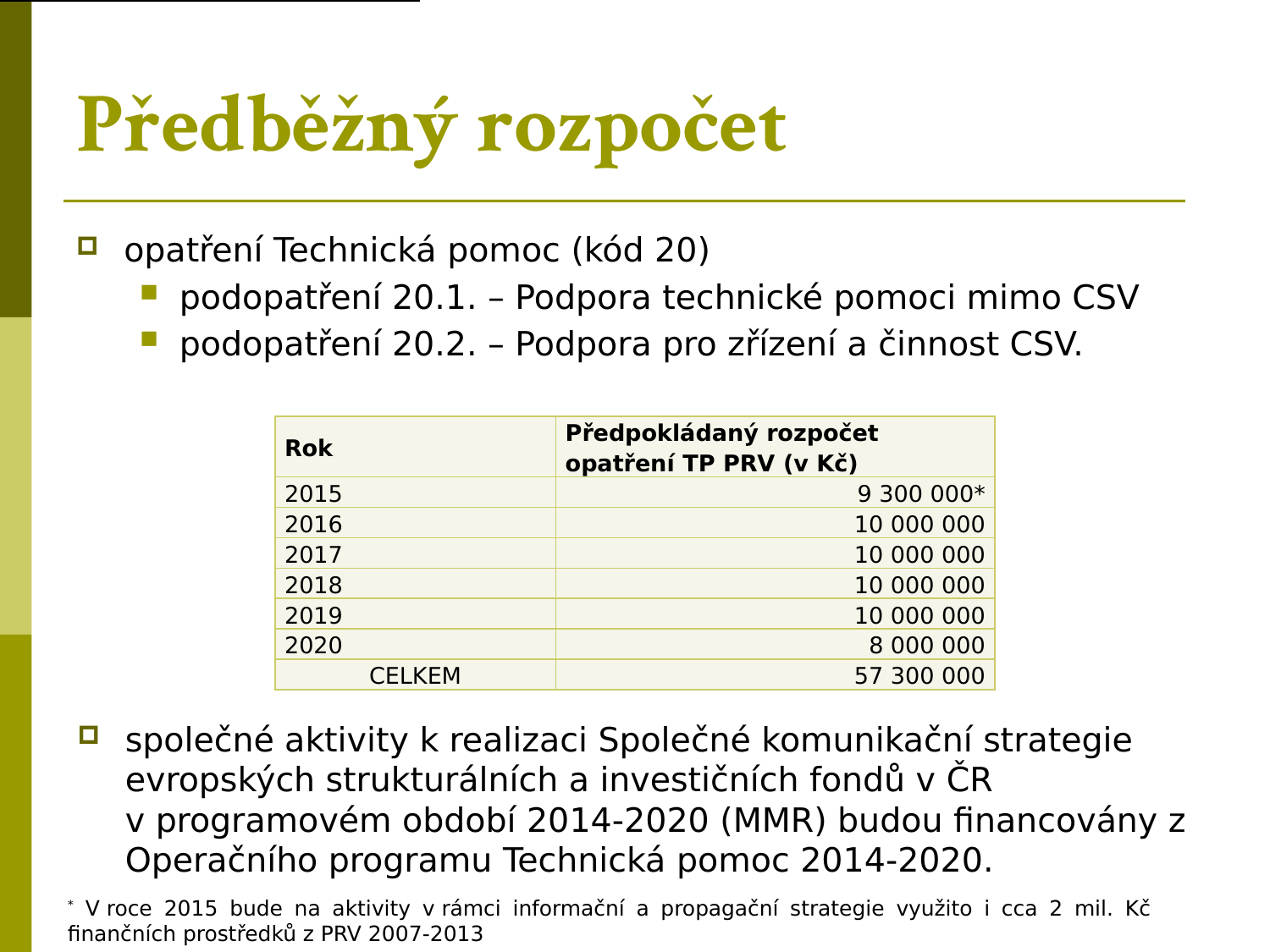

# Předběžný rozpočet
opatření Technická pomoc (kód 20)
podopatření 20.1. – Podpora technické pomoci mimo CSV
podopatření 20.2. – Podpora pro zřízení a činnost CSV.
| Rok | Předpokládaný rozpočet opatření TP PRV (v Kč) |
| --- | --- |
| 2015 | 9 300 000\* |
| 2016 | 10 000 000 |
| 2017 | 10 000 000 |
| 2018 | 10 000 000 |
| 2019 | 10 000 000 |
| 2020 | 8 000 000 |
| CELKEM | 57 300 000 |
společné aktivity k realizaci Společné komunikační strategie evropských strukturálních a investičních fondů v ČR v programovém období 2014-2020 (MMR) budou financovány z Operačního programu Technická pomoc 2014-2020.

* V roce 2015 bude na aktivity v rámci informační a propagační strategie využito i cca 2 mil. Kč finančních prostředků z PRV 2007-2013